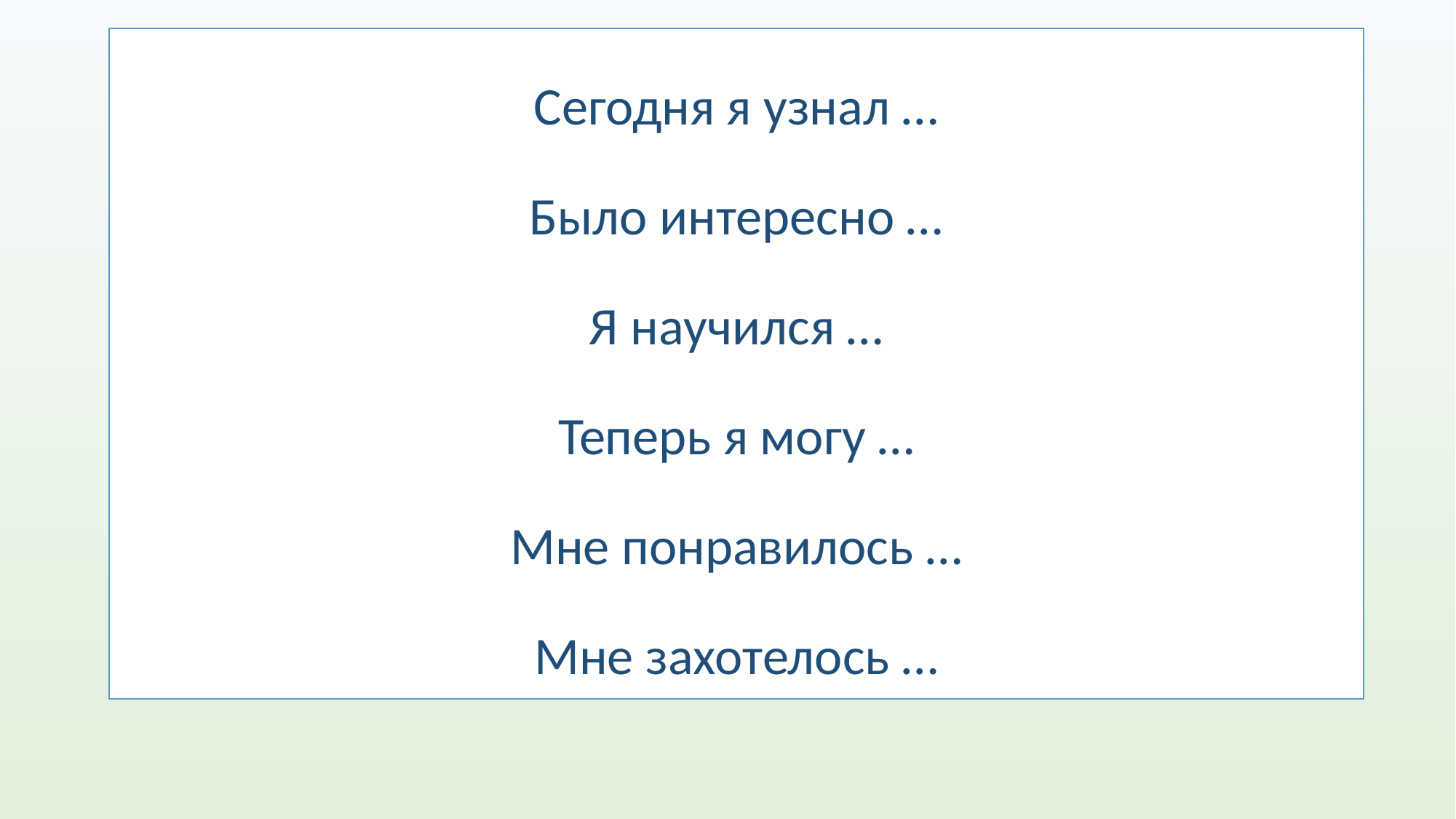

Сегодня я узнал …
Было интересно …
Я научился …
Теперь я могу …
Мне понравилось …
Мне захотелось …